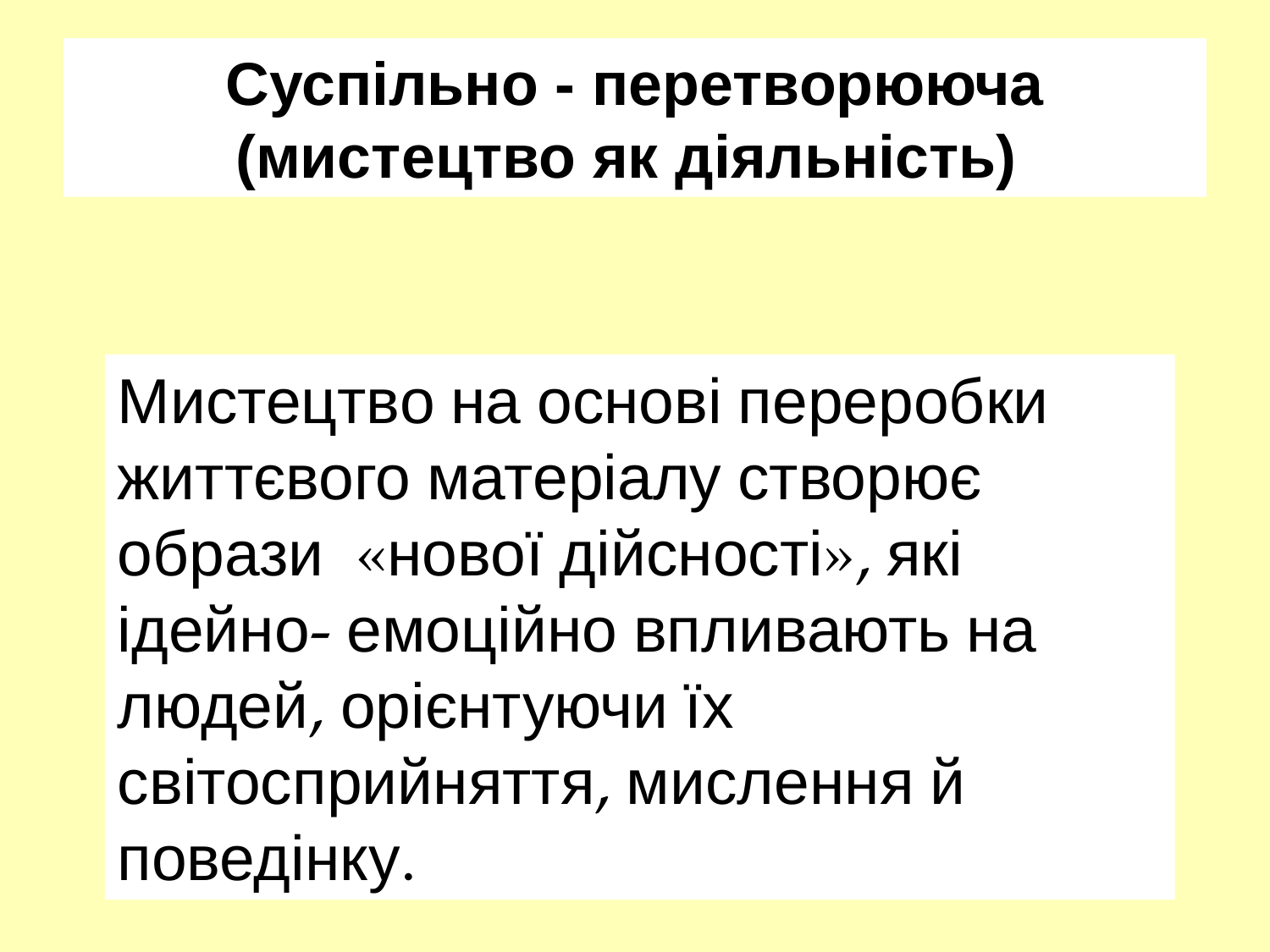

# Суспільно - перетворююча (мистецтво як діяльність)
Мистецтво на основі переробки життєвого матеріалу створює образи  «нової дійсності», які ідейно- емоційно впливають на людей, орієнтуючи їх світосприйняття, мислення й поведінку.